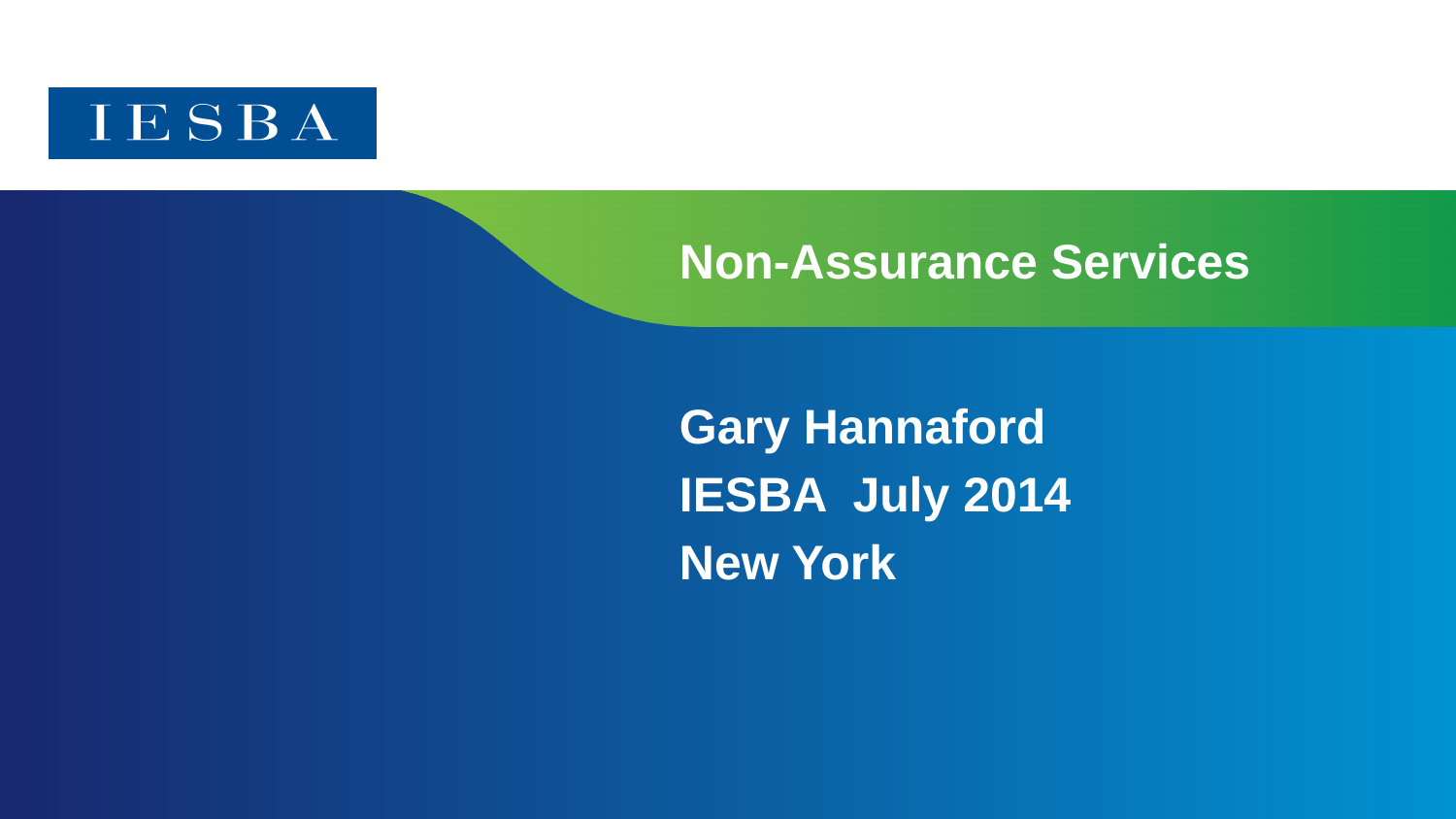

# Non-Assurance Services
Gary Hannaford
IESBA  July 2014
New York